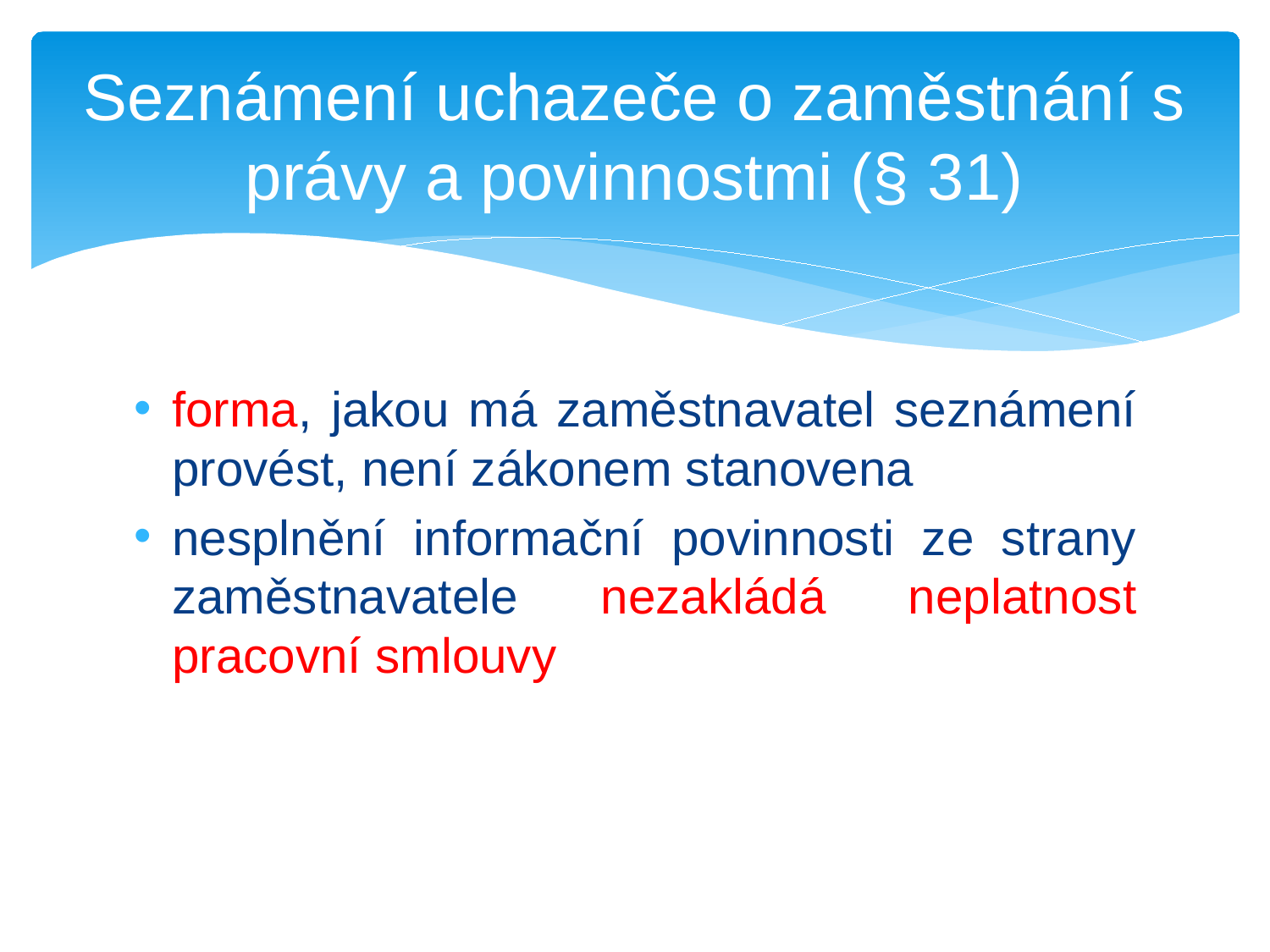

# Seznámení uchazeče o zaměstnání s právy a povinnostmi (§ 31)
forma, jakou má zaměstnavatel seznámení provést, není zákonem stanovena
nesplnění informační povinnosti ze strany zaměstnavatele nezakládá neplatnost pracovní smlouvy